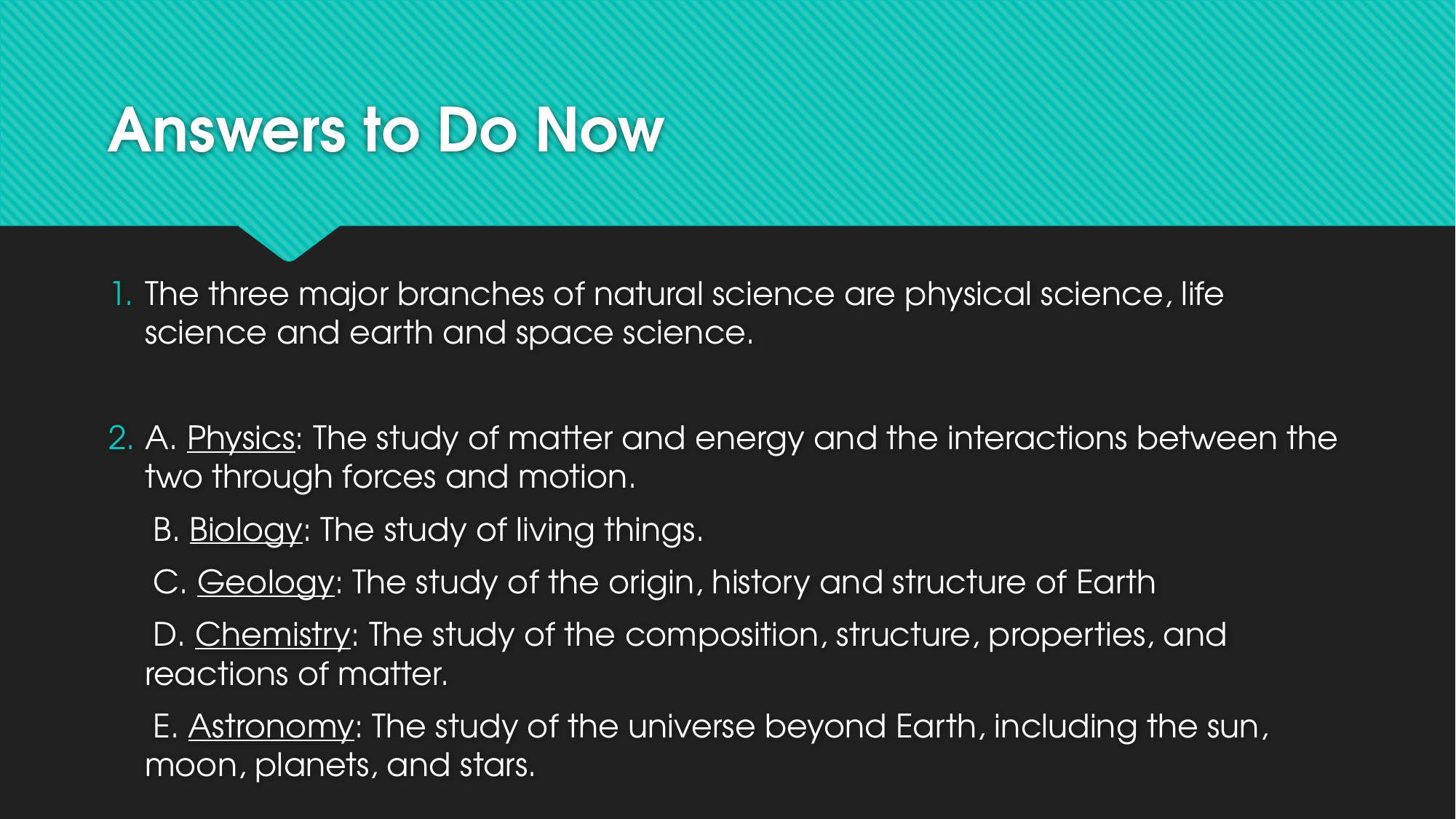

# Answers to Do Now
The three major branches of natural science are physical science, life science and earth and space science.

A. Physics: The study of matter and energy and the interactions between the two through forces and motion.
     B. Biology: The study of living things.
     C. Geology: The study of the origin, history and structure of Earth
     D. Chemistry: The study of the composition, structure, properties, and reactions of matter.
     E. Astronomy: The study of the universe beyond Earth, including the sun, moon, planets, and stars.